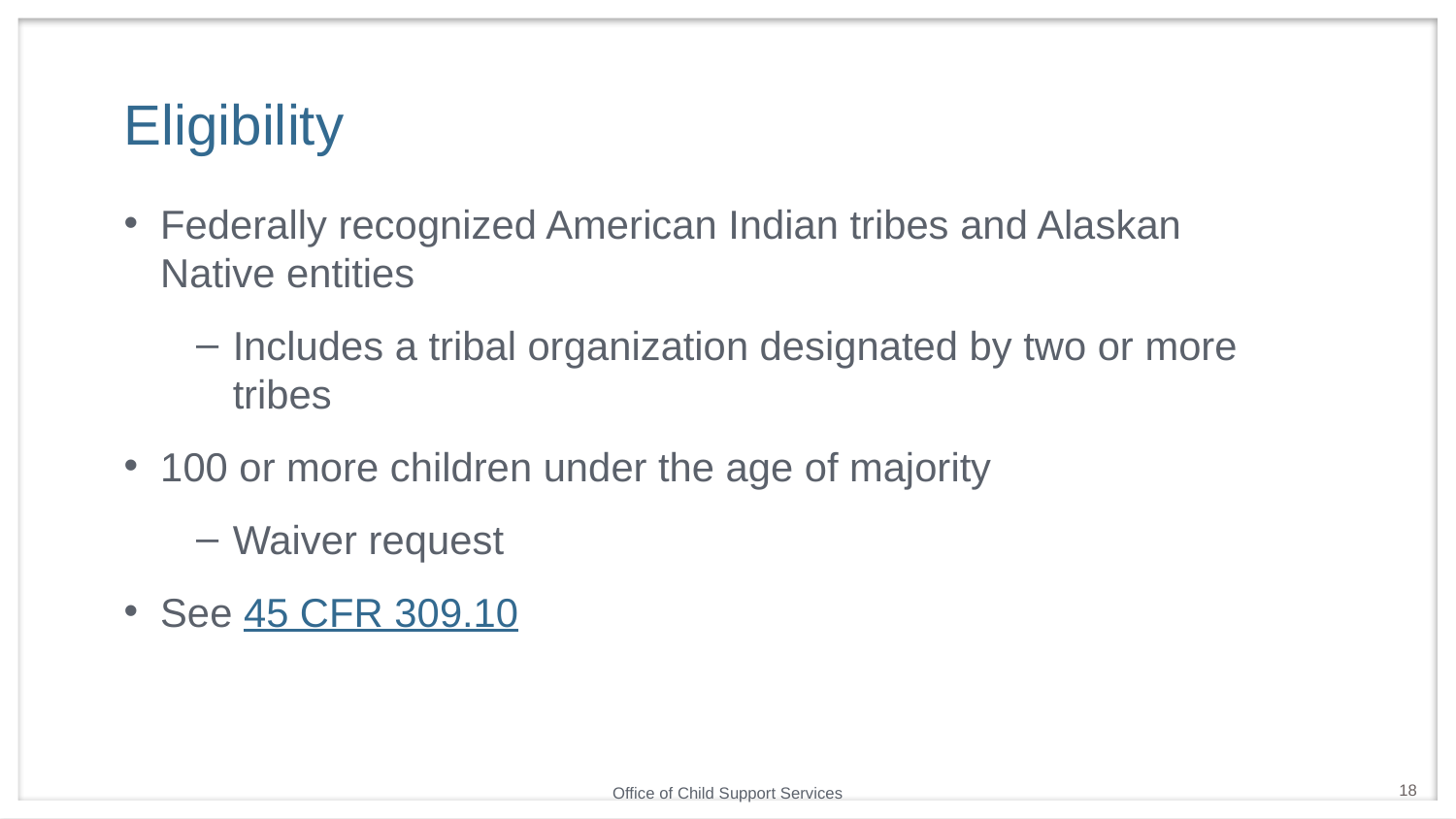

# Eligibility
Federally recognized American Indian tribes and Alaskan Native entities
Includes a tribal organization designated by two or more tribes
100 or more children under the age of majority
Waiver request
See 45 CFR 309.10
18